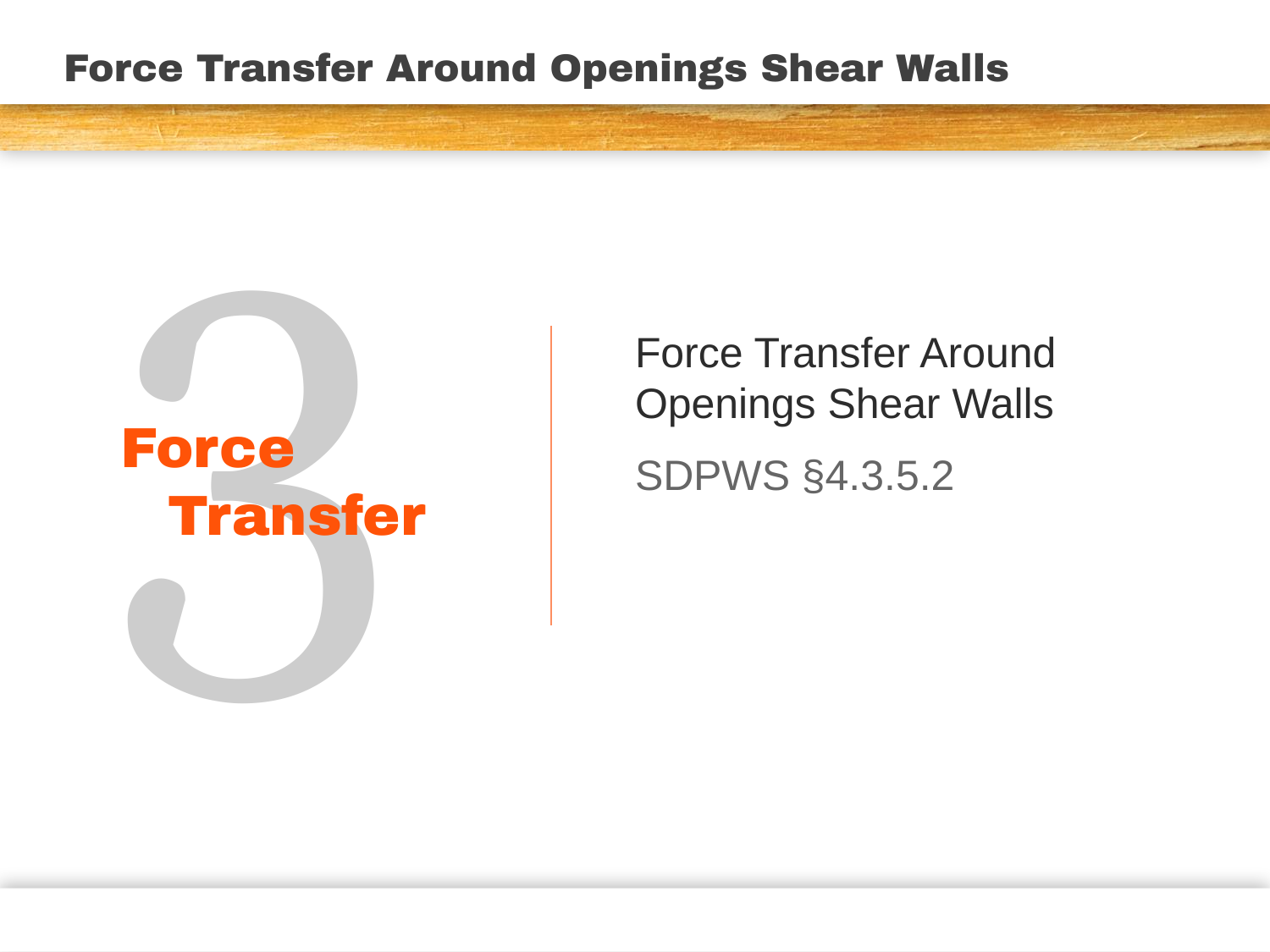

# Force Transfer Around Openings Shear Walls
3
Force Transfer Around Openings Shear Walls
SDPWS §4.3.5.2
Force
	Transfer